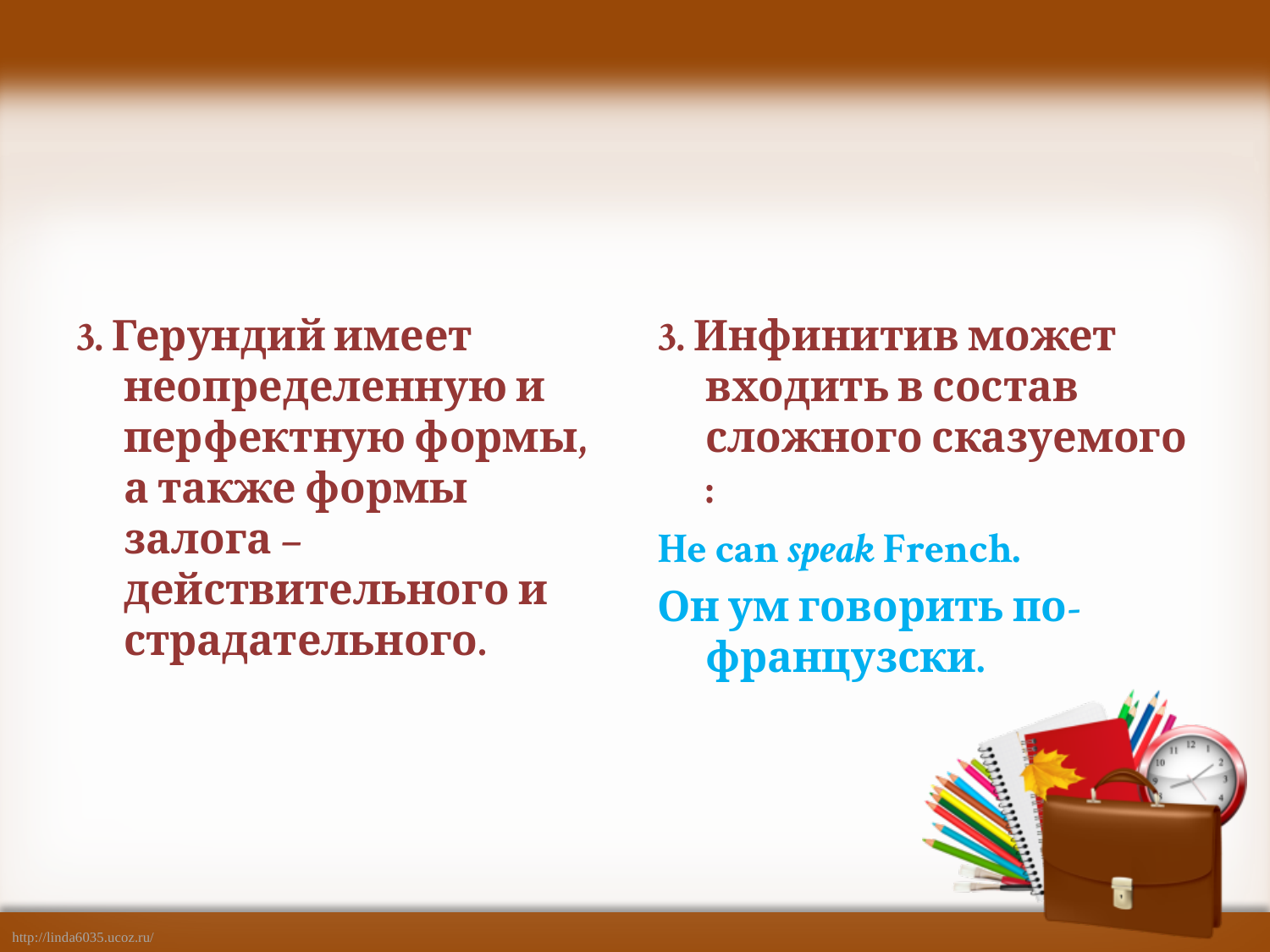

#

3. Герундий имеет неопределенную и перфектную формы, а также формы залога – действительного и страдательного.

3. Инфинитив может входить в состав сложного сказуемого :
He can speak French.
Он ум говорить по-французски.